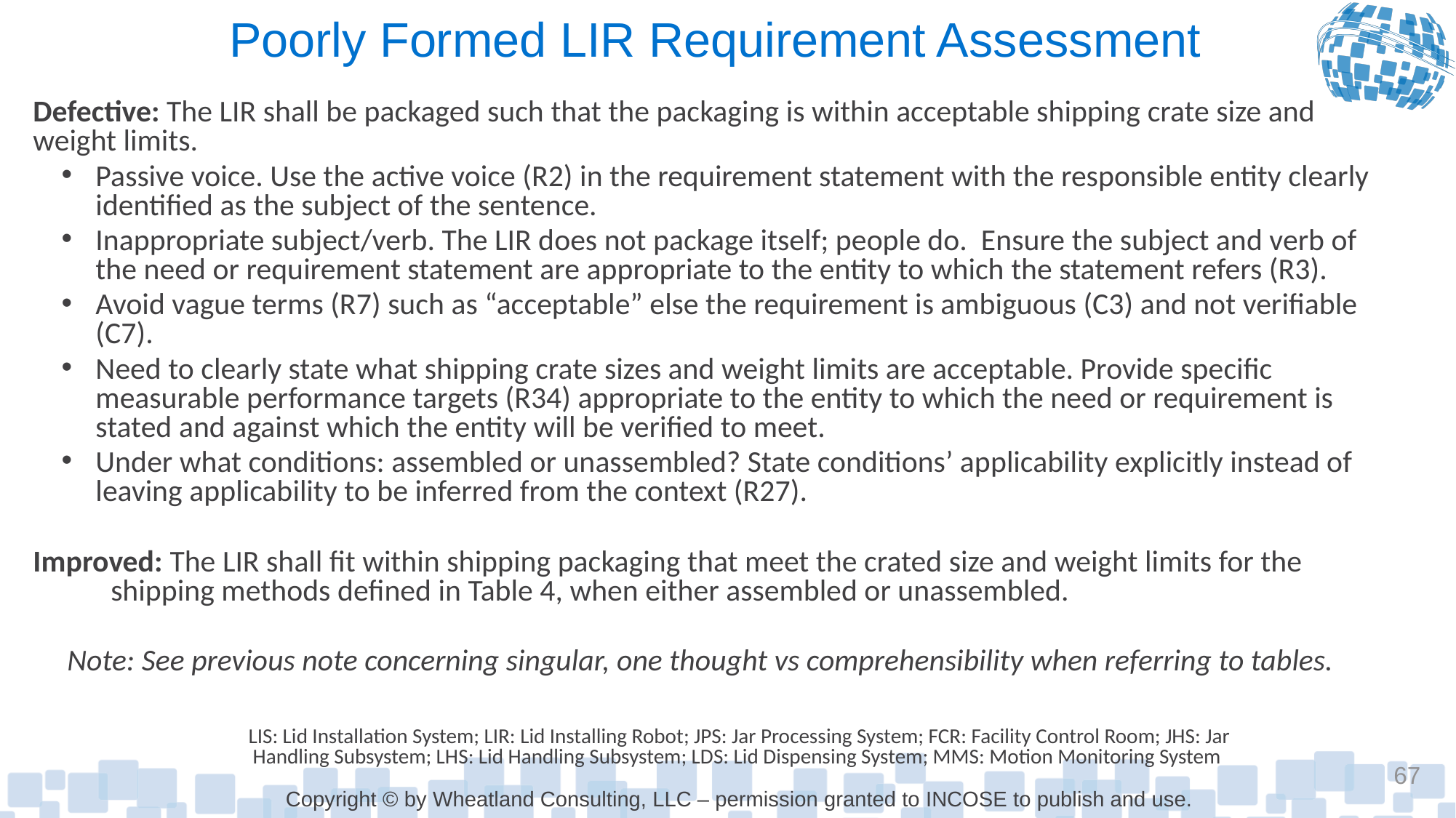

# Poorly Formed LIR Requirement Assessment
Defective: The LIR shall be packaged such that the packaging is within acceptable shipping crate size and weight limits.
Passive voice. Use the active voice (R2) in the requirement statement with the responsible entity clearly identified as the subject of the sentence.
Inappropriate subject/verb. The LIR does not package itself; people do.  Ensure the subject and verb of the need or requirement statement are appropriate to the entity to which the statement refers (R3).
Avoid vague terms (R7) such as “acceptable” else the requirement is ambiguous (C3) and not verifiable (C7).
Need to clearly state what shipping crate sizes and weight limits are acceptable. Provide specific measurable performance targets (R34) appropriate to the entity to which the need or requirement is stated and against which the entity will be verified to meet.
Under what conditions: assembled or unassembled? State conditions’ applicability explicitly instead of leaving applicability to be inferred from the context (R27).

Improved: The LIR shall fit within shipping packaging that meet the crated size and weight limits for the shipping methods defined in Table 4, when either assembled or unassembled.

Note: See previous note concerning singular, one thought vs comprehensibility when referring to tables.

LIS: Lid Installation System; LIR: Lid Installing Robot; JPS: Jar Processing System; FCR: Facility Control Room; JHS: Jar Handling Subsystem; LHS: Lid Handling Subsystem; LDS: Lid Dispensing System; MMS: Motion Monitoring System
67
Copyright © by Wheatland Consulting, LLC – permission granted to INCOSE to publish and use.